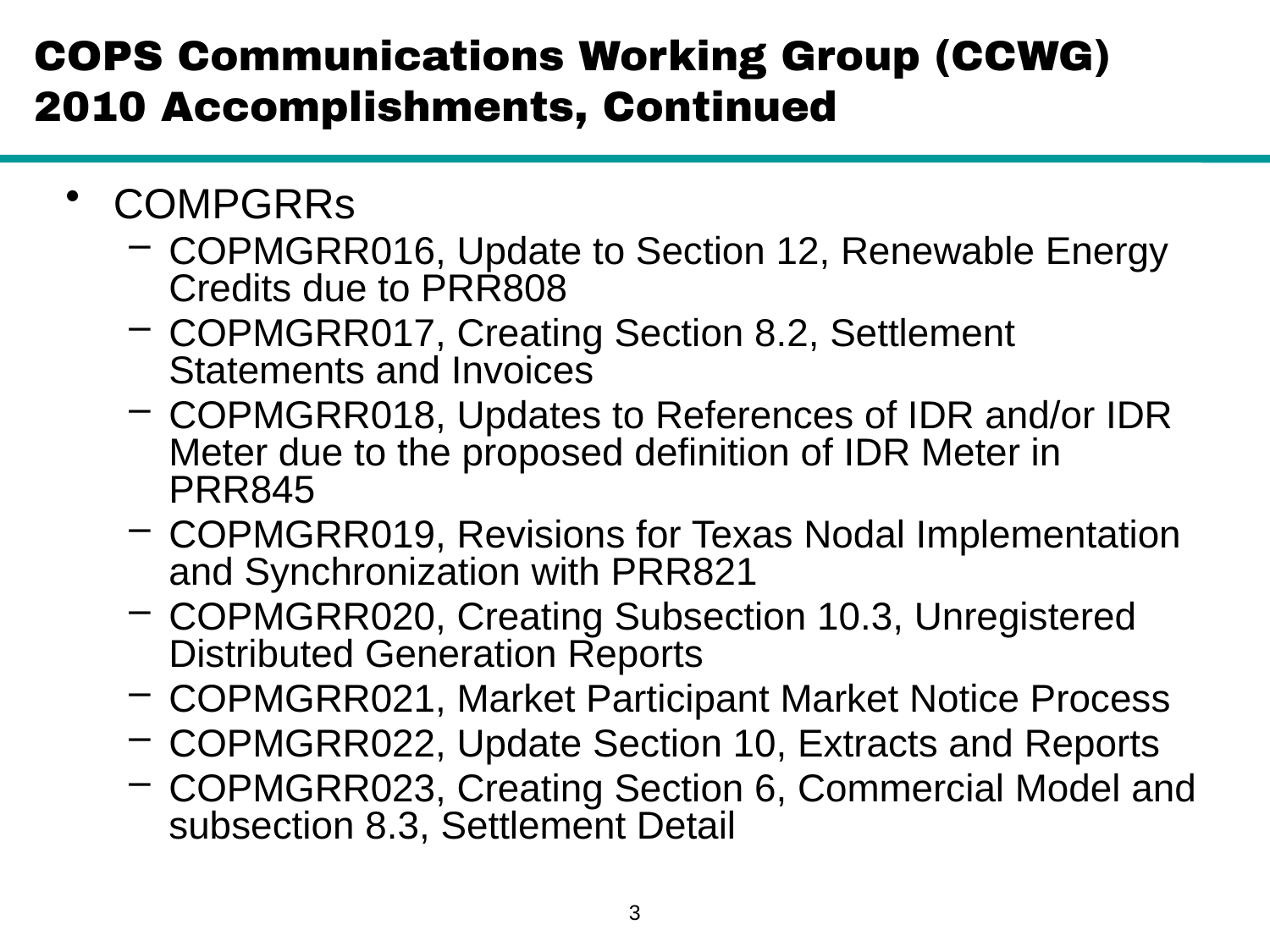

COPS Communications Working Group (CCWG)
2010 Accomplishments, Continued
COMPGRRs
COPMGRR016, Update to Section 12, Renewable Energy Credits due to PRR808
COPMGRR017, Creating Section 8.2, Settlement Statements and Invoices
COPMGRR018, Updates to References of IDR and/or IDR Meter due to the proposed definition of IDR Meter in PRR845
COPMGRR019, Revisions for Texas Nodal Implementation and Synchronization with PRR821
COPMGRR020, Creating Subsection 10.3, Unregistered Distributed Generation Reports
COPMGRR021, Market Participant Market Notice Process
COPMGRR022, Update Section 10, Extracts and Reports
COPMGRR023, Creating Section 6, Commercial Model and subsection 8.3, Settlement Detail

3